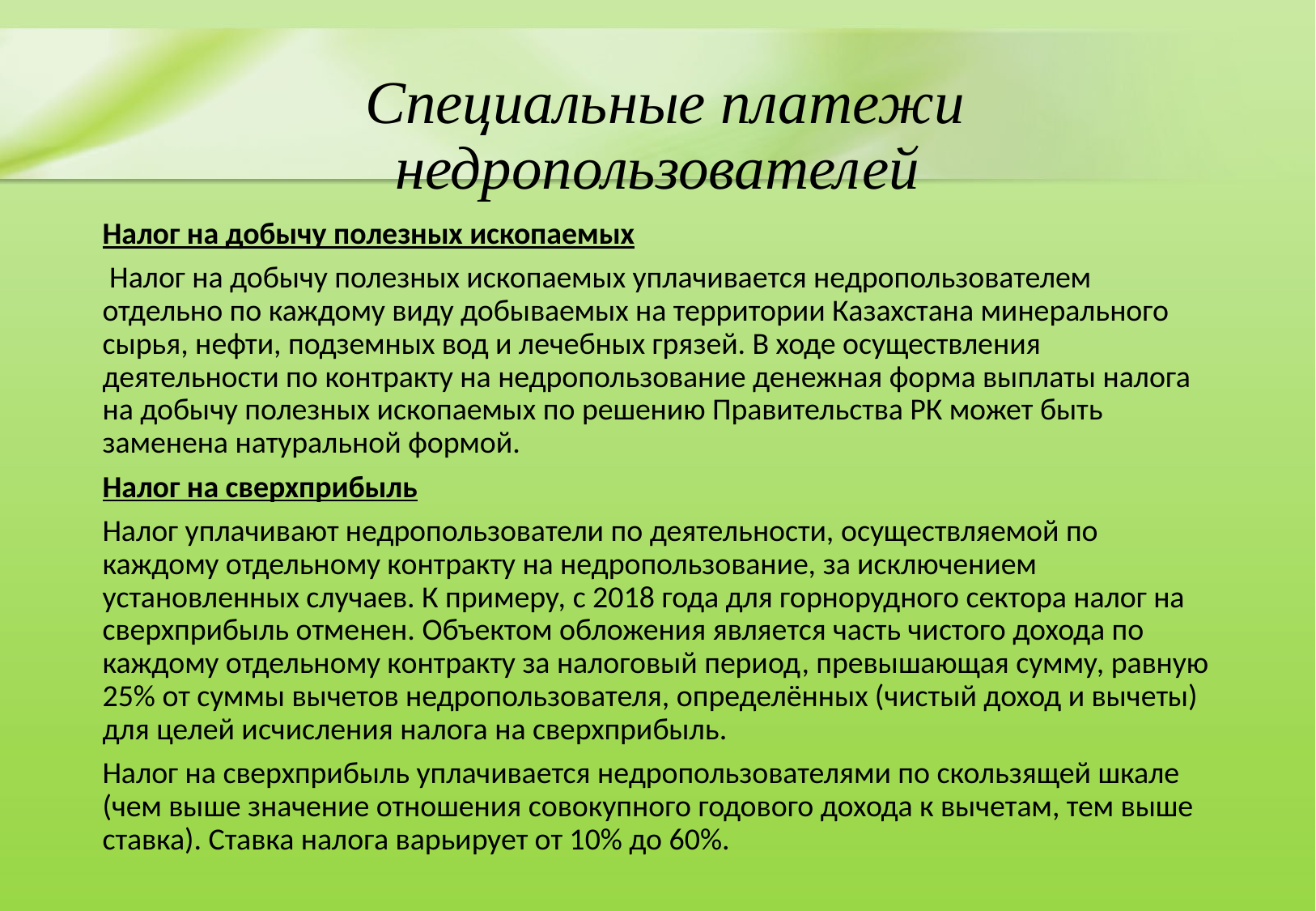

# Специальные платежи недропользователей
Налог на добычу полезных ископаемых
 Налог на добычу полезных ископаемых уплачивается недропользователем отдельно по каждому виду добываемых на территории Казахстана минерального сырья, нефти, подземных вод и лечебных грязей. В ходе осуществления деятельности по контракту на недропользование денежная форма выплаты налога на добычу полезных ископаемых по решению Правительства РК может быть заменена натуральной формой.
Налог на сверхприбыль
Налог уплачивают недропользователи по деятельности, осуществляемой по каждому отдельному контракту на недропользование, за исключением установленных случаев. К примеру, с 2018 года для горнорудного сектора налог на сверхприбыль отменен. Объектом обложения является часть чистого дохода по каждому отдельному контракту за налоговый период, превышающая сумму, равную 25% от суммы вычетов недропользователя, определённых (чистый доход и вычеты) для целей исчисления налога на сверхприбыль.
Налог на сверхприбыль уплачивается недропользователями по скользящей шкале (чем выше значение отношения совокупного годового дохода к вычетам, тем выше ставка). Ставка налога варьирует от 10% до 60%.